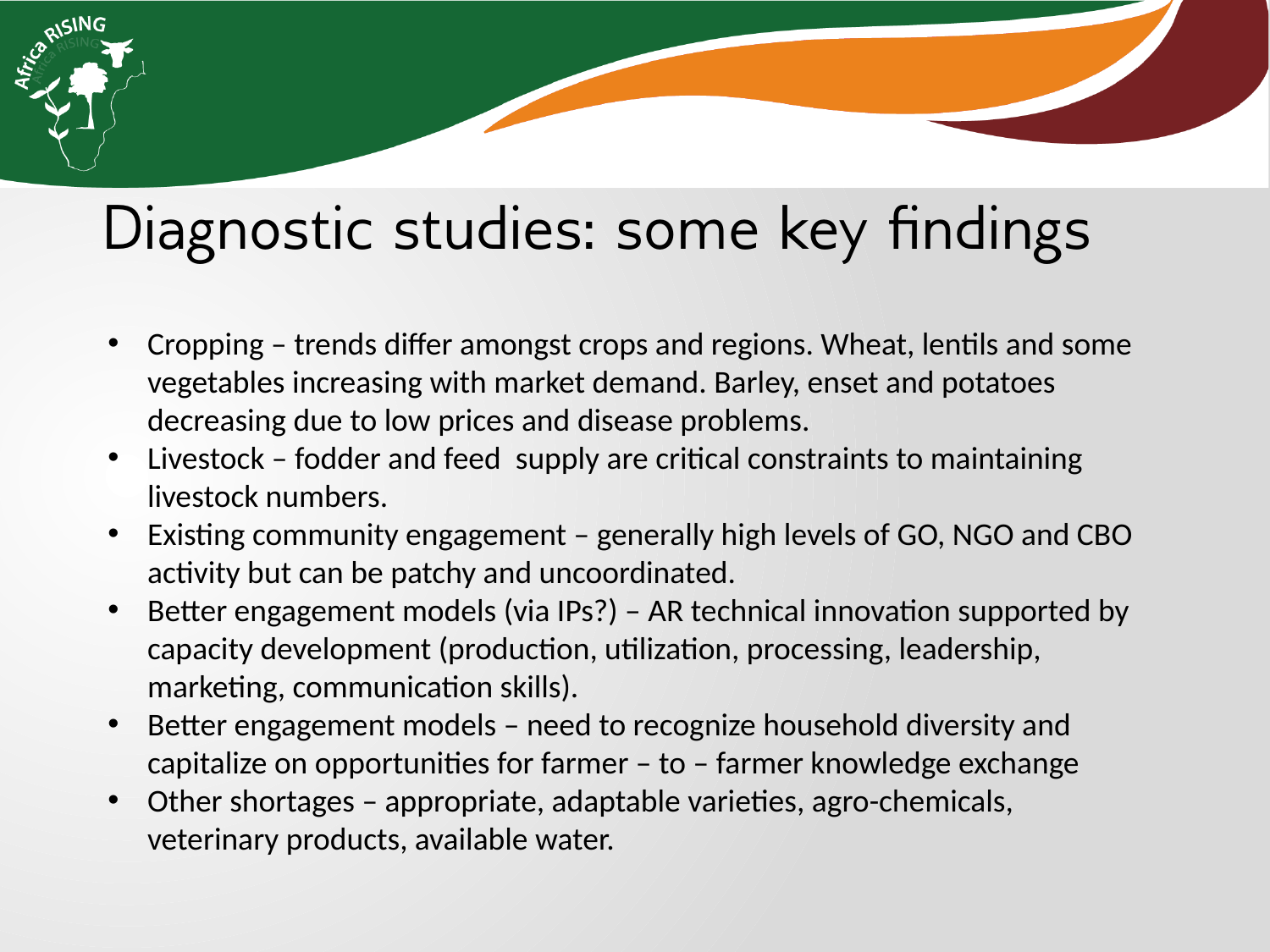

Diagnostic studies: some key findings
Cropping – trends differ amongst crops and regions. Wheat, lentils and some vegetables increasing with market demand. Barley, enset and potatoes decreasing due to low prices and disease problems.
Livestock – fodder and feed  supply are critical constraints to maintaining livestock numbers.
Existing community engagement – generally high levels of GO, NGO and CBO activity but can be patchy and uncoordinated.
Better engagement models (via IPs?) – AR technical innovation supported by capacity development (production, utilization, processing, leadership, marketing, communication skills).
Better engagement models – need to recognize household diversity and capitalize on opportunities for farmer – to – farmer knowledge exchange
Other shortages – appropriate, adaptable varieties, agro-chemicals, veterinary products, available water.